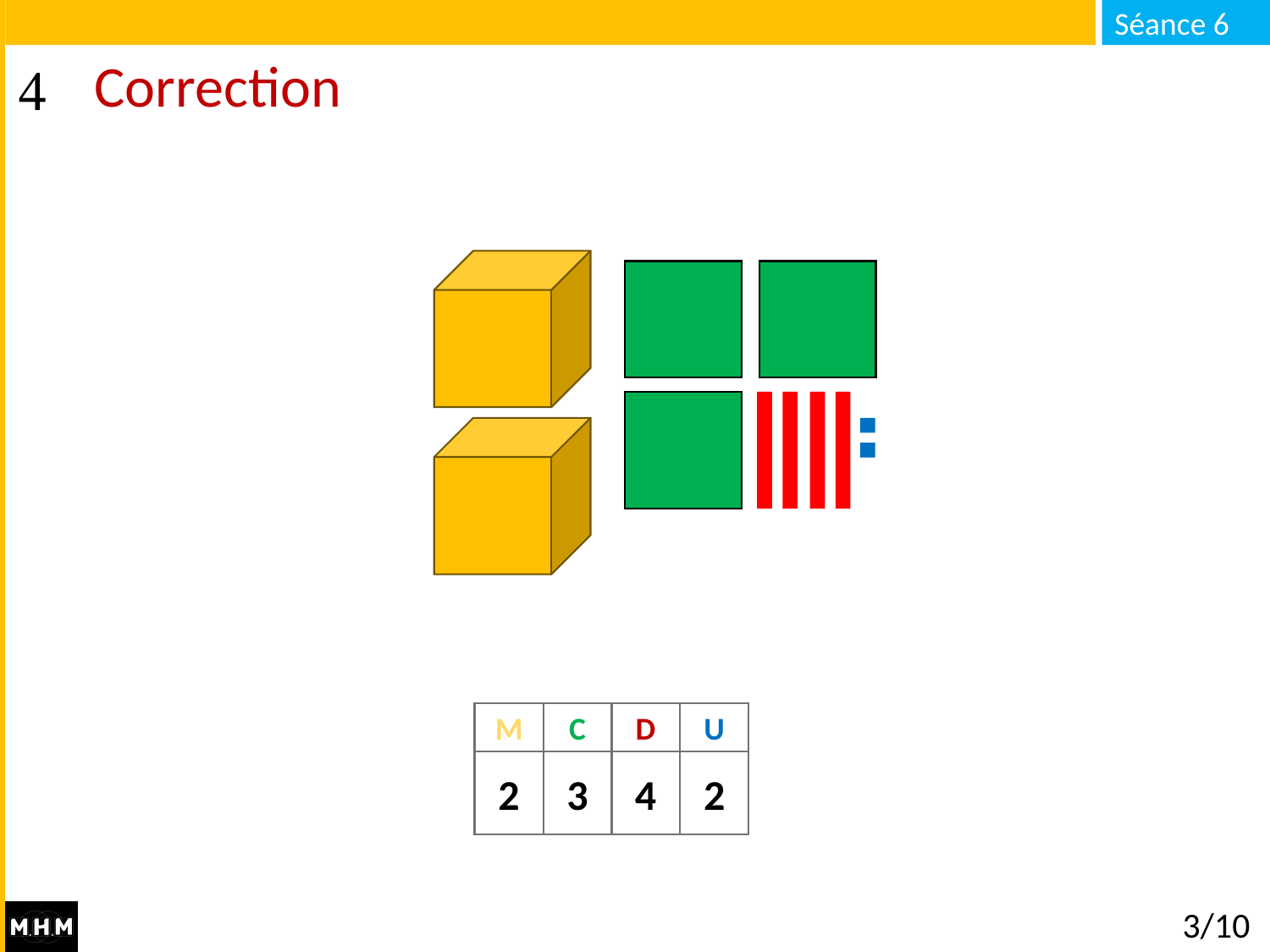

# Correction

M
C
D
U
2
3
4
2
3/10